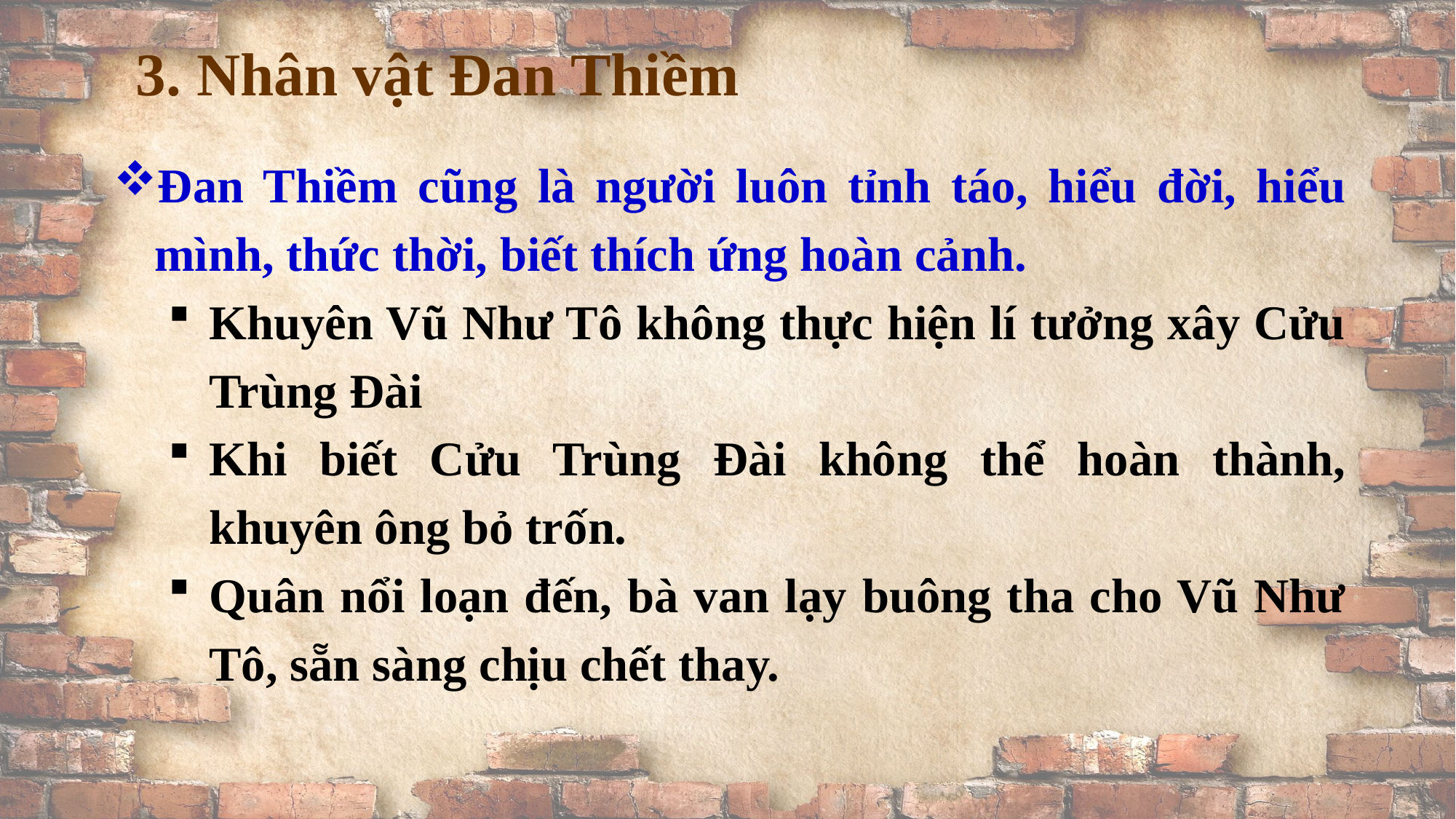

3. Nhân vật Đan Thiềm
Đan Thiềm cũng là người luôn tỉnh táo, hiểu đời, hiểu mình, thức thời, biết thích ứng hoàn cảnh.
Khuyên Vũ Như Tô không thực hiện lí tưởng xây Cửu Trùng Đài
Khi biết Cửu Trùng Đài không thể hoàn thành, khuyên ông bỏ trốn.
Quân nổi loạn đến, bà van lạy buông tha cho Vũ Như Tô, sẵn sàng chịu chết thay.